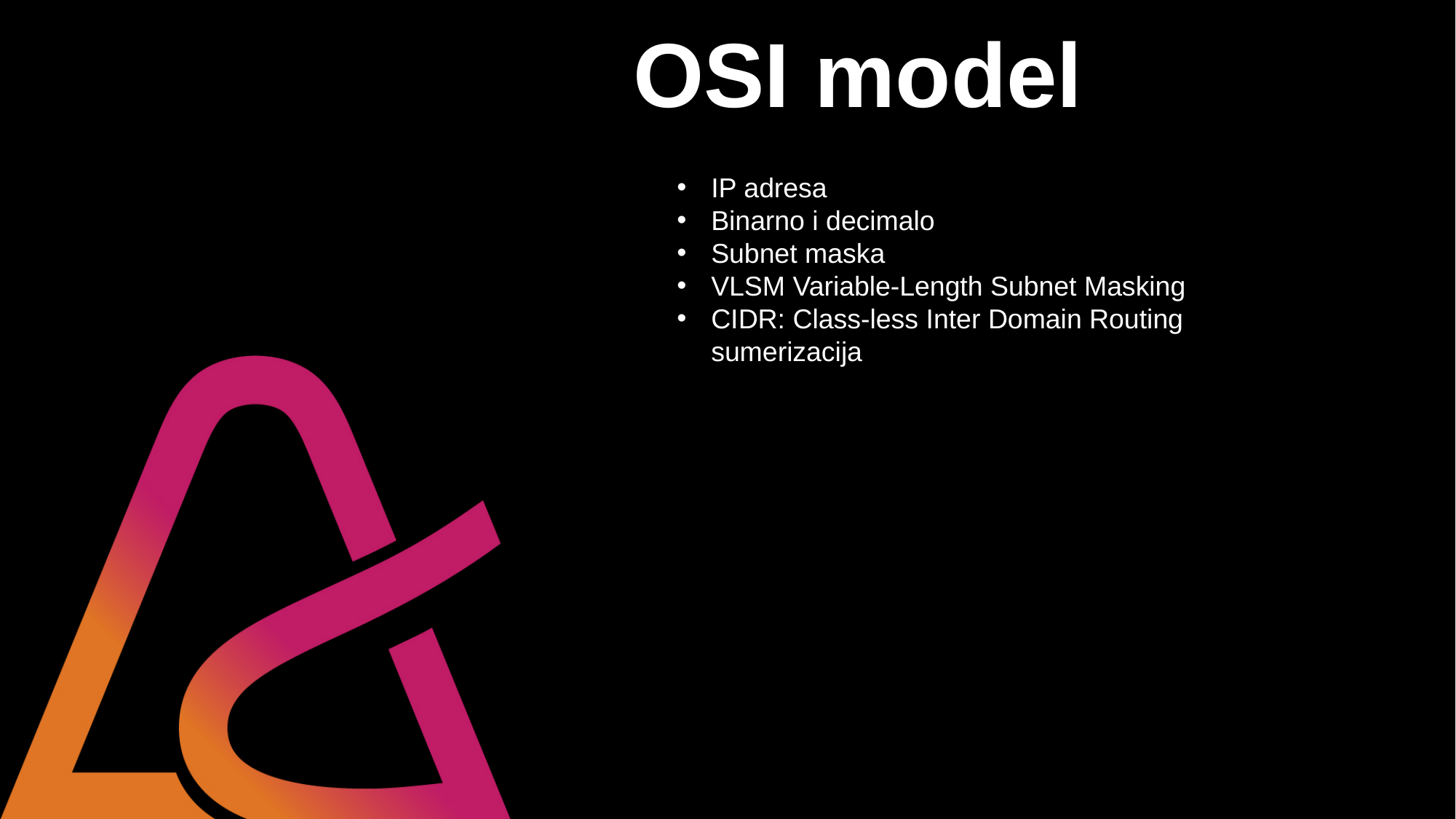

# OSI model
IP adresa
Binarno i decimalo
Subnet maska
VLSM Variable-Length Subnet Masking
CIDR: Class-less Inter Domain Routing
sumerizacija